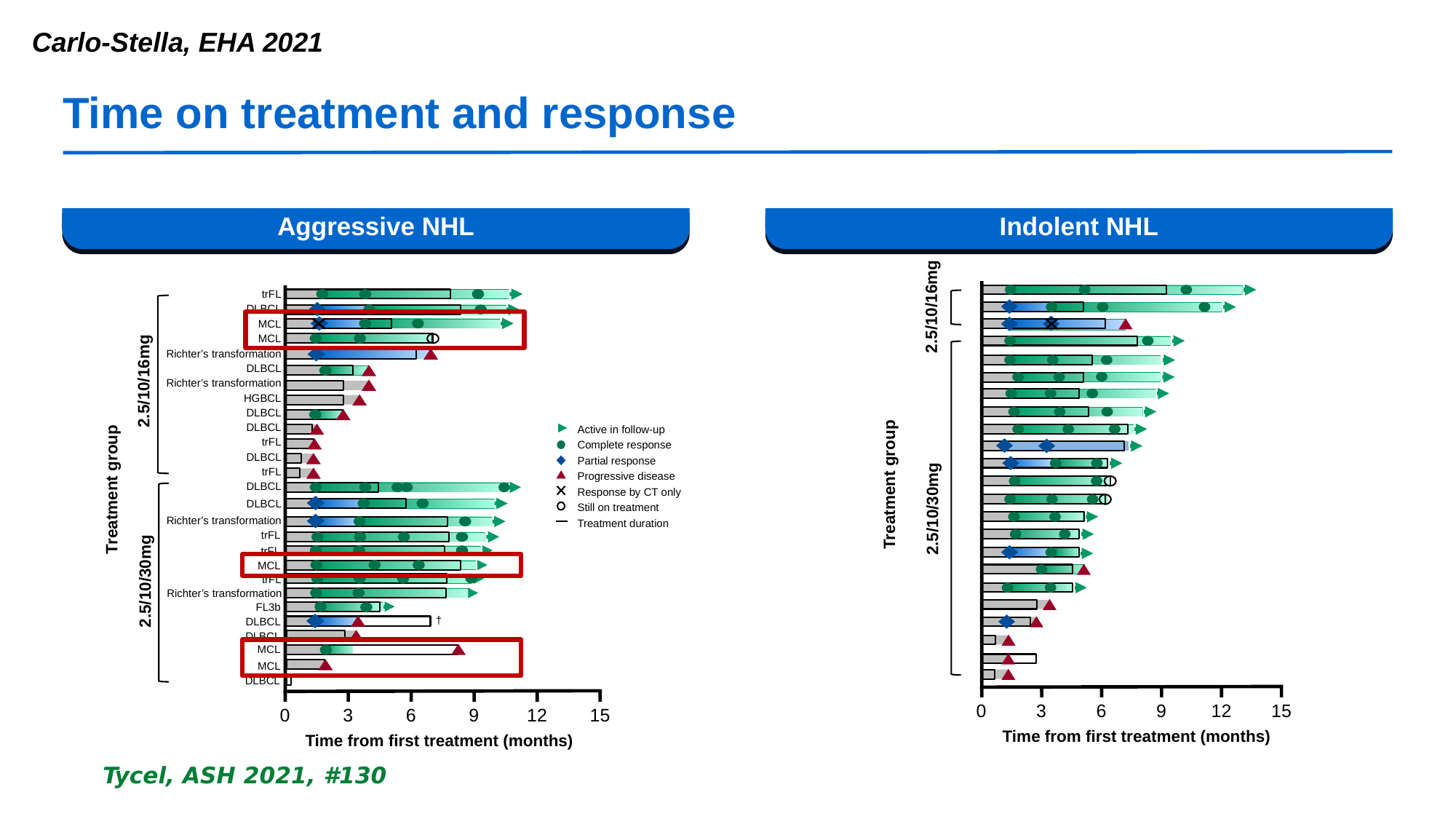

Carlo-Stella, EHA 2021
# Time on treatment and response
Aggressive NHL
 ̰ ̰ ̰ ̰ ̰ ̰ ̰
Indolent NHL
 ̰ ̰ ̰ ̰ ̰ ̰ ̰

2.5/10/16mg

Treatment group

2.5/10/30mg

0
3
6
9
12
15
Time from first treatment (months)
trFL
DLBCL
MCL
MCL
Richter’s transformation
DLBCL
Richter’s transformation
HGBCL
DLBCL
DLBCL
trFL
DLBCL
trFL
DLBCL
DLBCL
Richter’s transformation
trFL
trFL
MCL
trFL
Richter’s transformation
FL3b
DLBCL
DLBCL
MCL
MCL
DLBCL

2.5/10/16mg

Active in follow-up
Complete response
Partial response
Progressive disease
Response by CT only
Still on treatment
Treatment duration

Treatment group

2.5/10/30mg

†

0
3
6
9
12
15
Time from first treatment (months)
Tycel, ASH 2021, #130